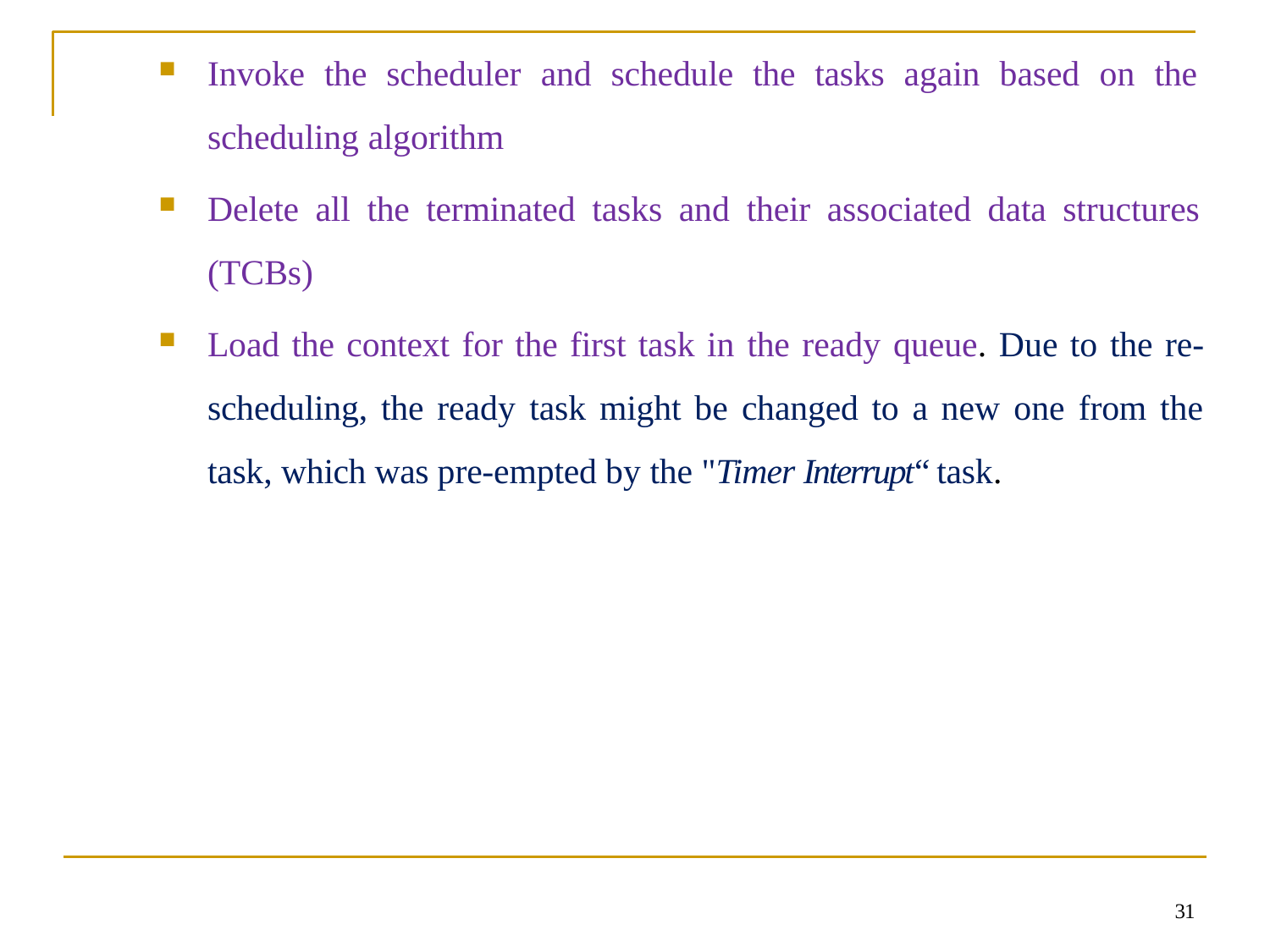

Invoke the scheduler and schedule the tasks again based on the  scheduling algorithm
Delete all the terminated tasks and their associated data structures  (TCBs)
Load the context for the first task in the ready queue. Due to the re-  scheduling, the ready task might be changed to a new one from the  task, which was pre-empted by the "Timer Interrupt“ task.
31